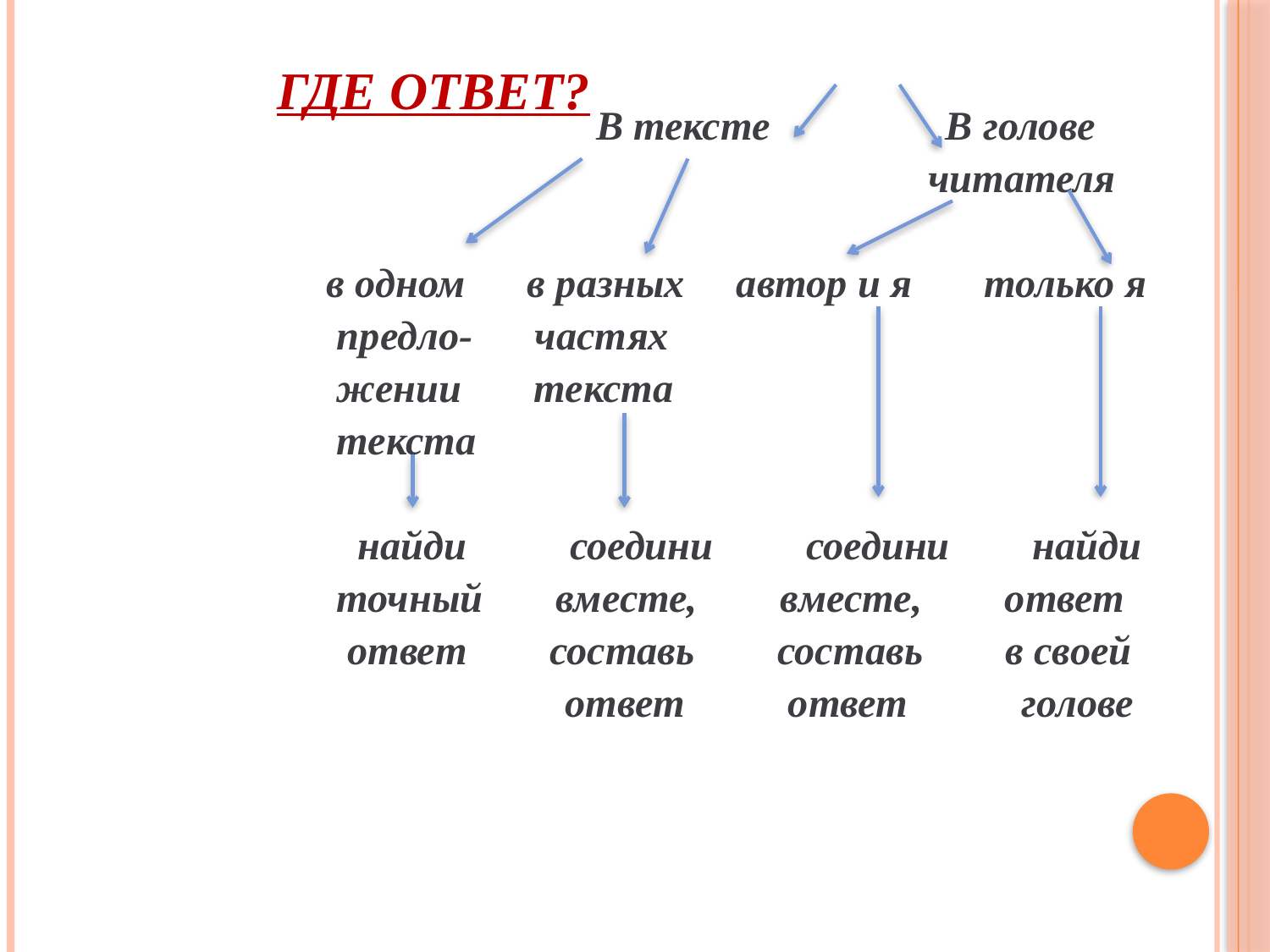

# Где ответ?

                                          В тексте                 В голове
                                                                          читателя

                в одном      в разных     автор и я       только я
                 предло-      частях
                 жении       текста
                 текста

                   найди          соедини         соедини        найди
                 точный       вместе,        вместе,        ответ
                  ответ        составь        составь        в своей
                                       ответ          ответ           голове